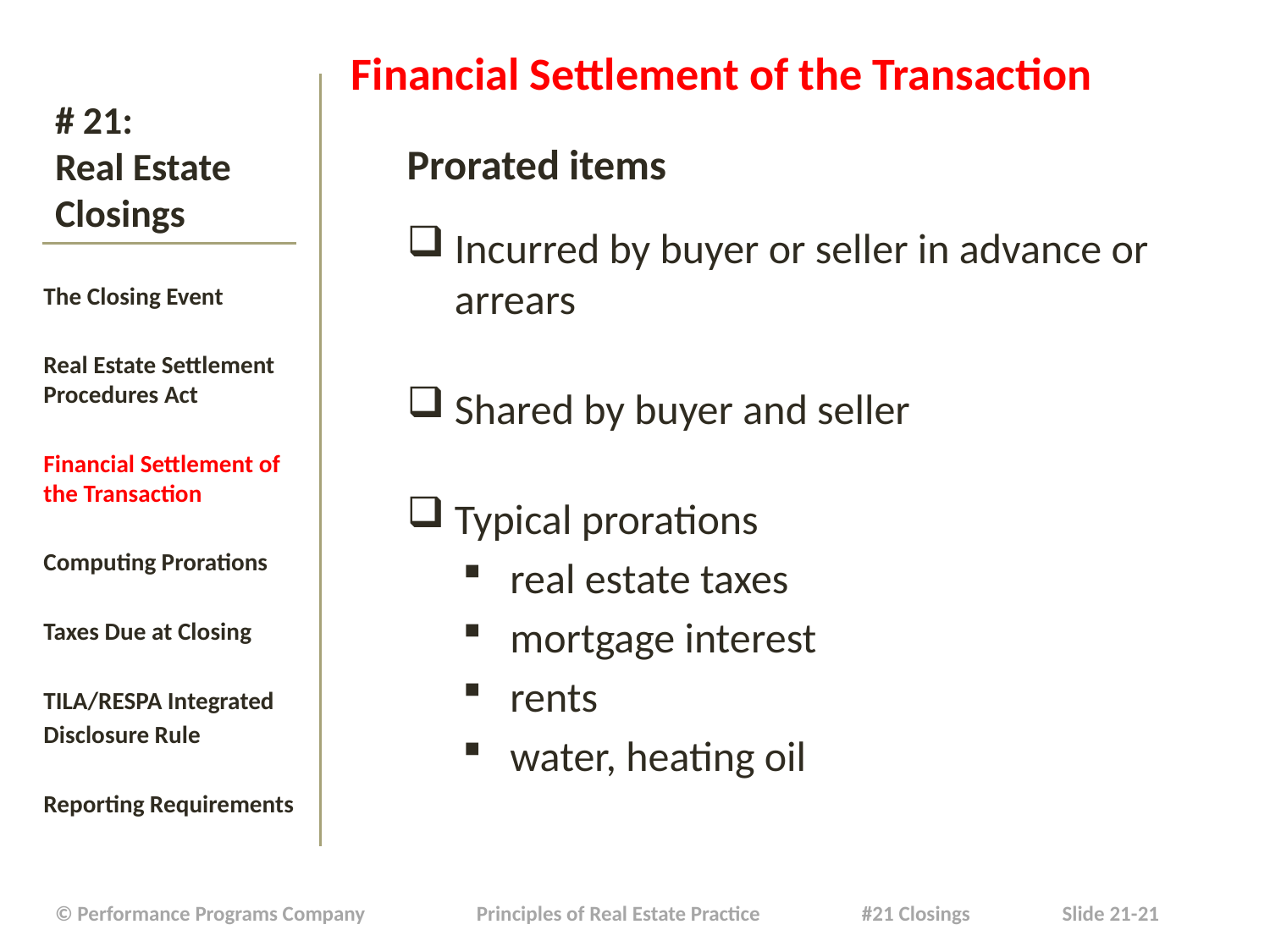

Financial Settlement of the Transaction

Prorated items

Incurred by buyer or seller in advance or arrears
Shared by buyer and seller
Typical prorations
real estate taxes
mortgage interest
rents
water, heating oil

# # 21: Real Estate Closings

The Closing Event

Real Estate Settlement Procedures Act

Financial Settlement of the Transaction

Computing Prorations

Taxes Due at Closing

TILA/RESPA Integrated
Disclosure Rule

Reporting Requirements

| © Performance Programs Company Principles of Real Estate Practice #21 Closings Slide 21-21 |
| --- |